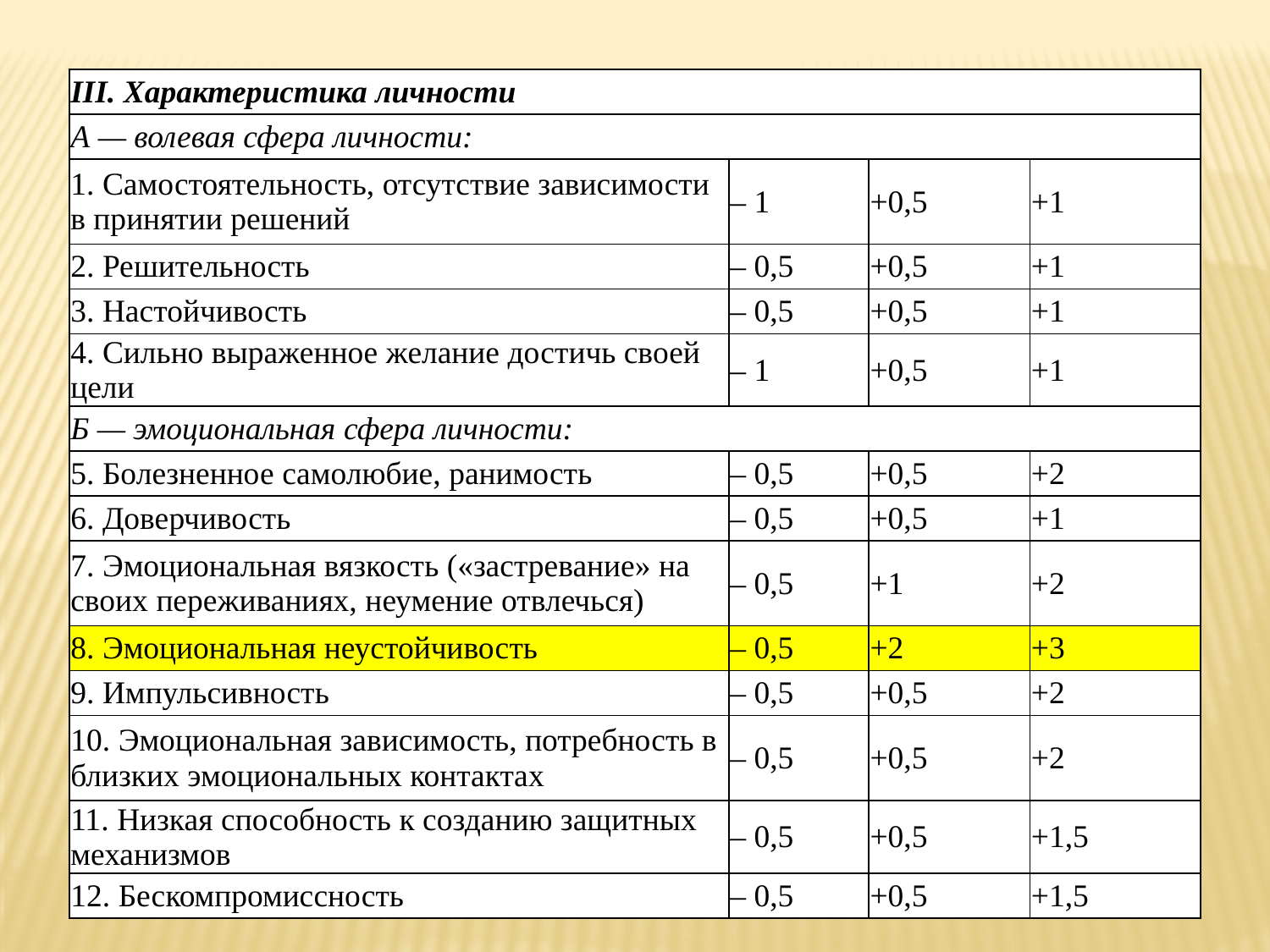

| III. Характеристика личности |  |  |  |
| --- | --- | --- | --- |
| А — волевая сфера личности: |  |  |  |
| 1. Самостоятельность, отсутствие зависимости в принятии решений | – 1 | +0,5 | +1 |
| 2. Решительность | – 0,5 | +0,5 | +1 |
| 3. Настойчивость | – 0,5 | +0,5 | +1 |
| 4. Сильно выраженное желание достичь своей цели | – 1 | +0,5 | +1 |
| Б — эмоциональная сфера личности: |  |  |  |
| 5. Болезненное самолюбие, ранимость | – 0,5 | +0,5 | +2 |
| 6. Доверчивость | – 0,5 | +0,5 | +1 |
| 7. Эмоциональная вязкость («застревание» на своих переживаниях, неумение отвлечься) | – 0,5 | +1 | +2 |
| 8. Эмоциональная неустойчивость | – 0,5 | +2 | +3 |
| 9. Импульсивность | – 0,5 | +0,5 | +2 |
| 10. Эмоциональная зависимость, потребность в близких эмоциональных контактах | – 0,5 | +0,5 | +2 |
| 11. Низкая способность к созданию защитных механизмов | – 0,5 | +0,5 | +1,5 |
| 12. Бескомпромиссность | – 0,5 | +0,5 | +1,5 |